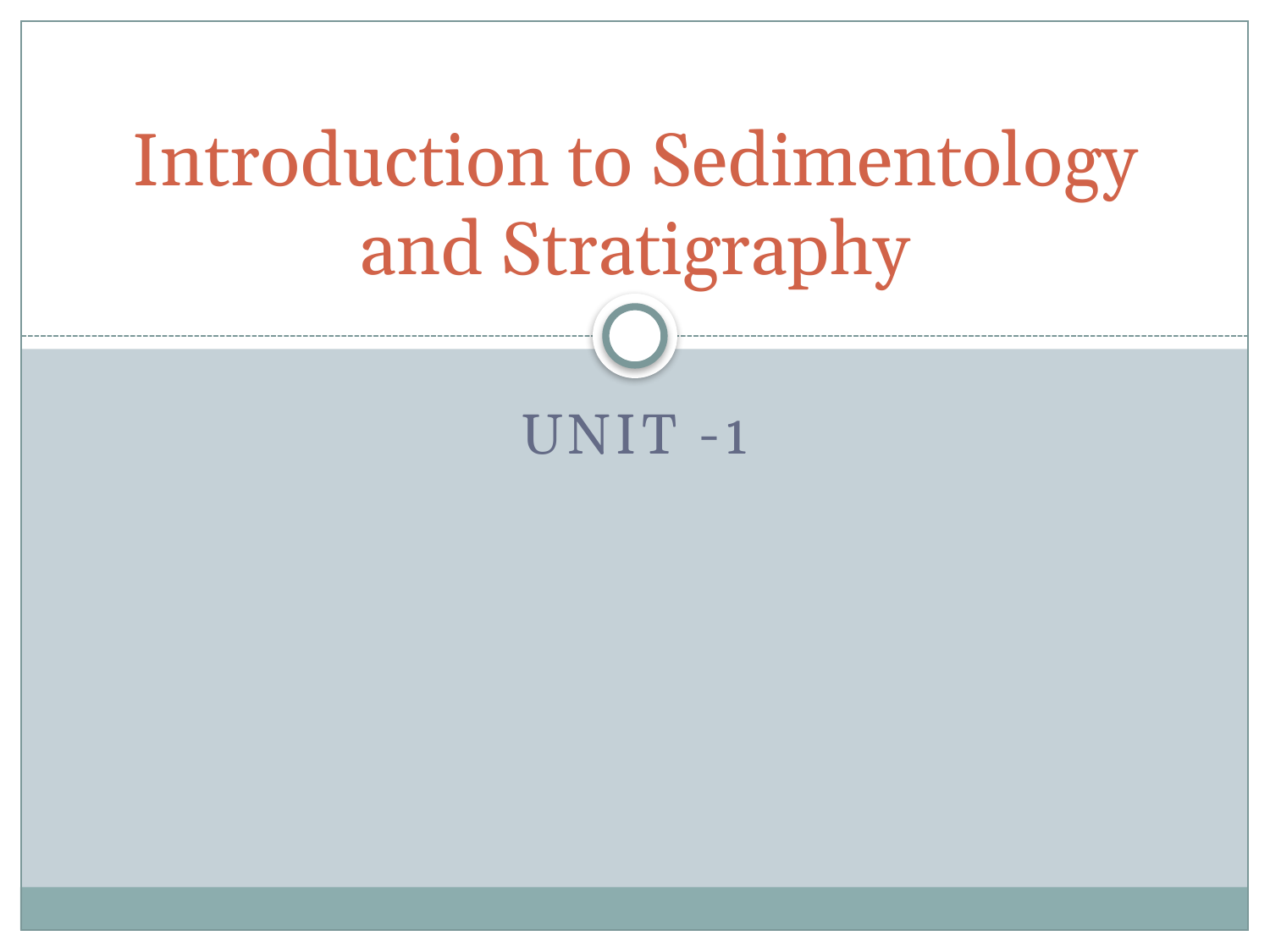

# Introduction to Sedimentology and Stratigraphy
UNIT -1